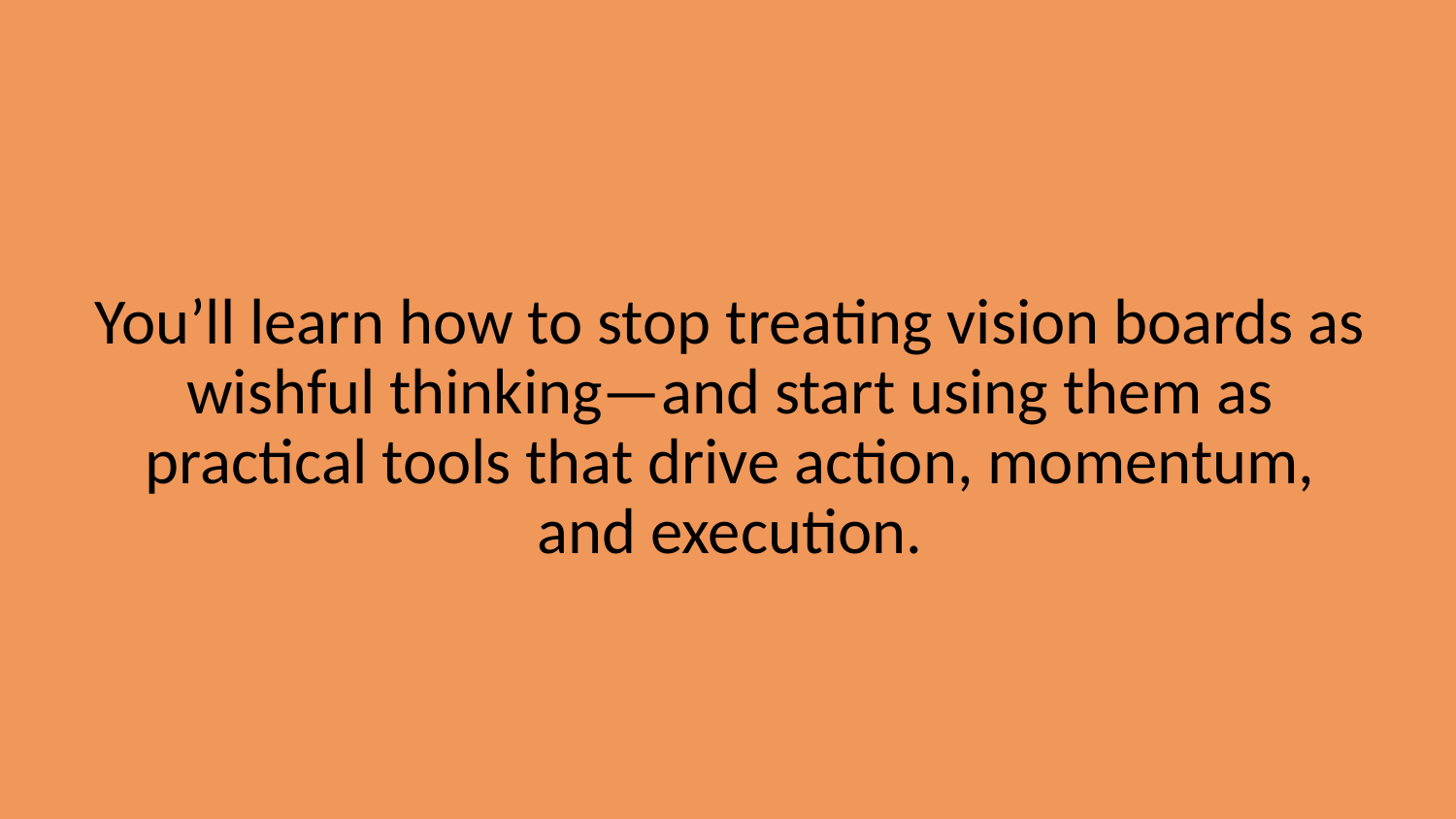

You’ll learn how to stop treating vision boards as wishful thinking—and start using them as practical tools that drive action, momentum, and execution.